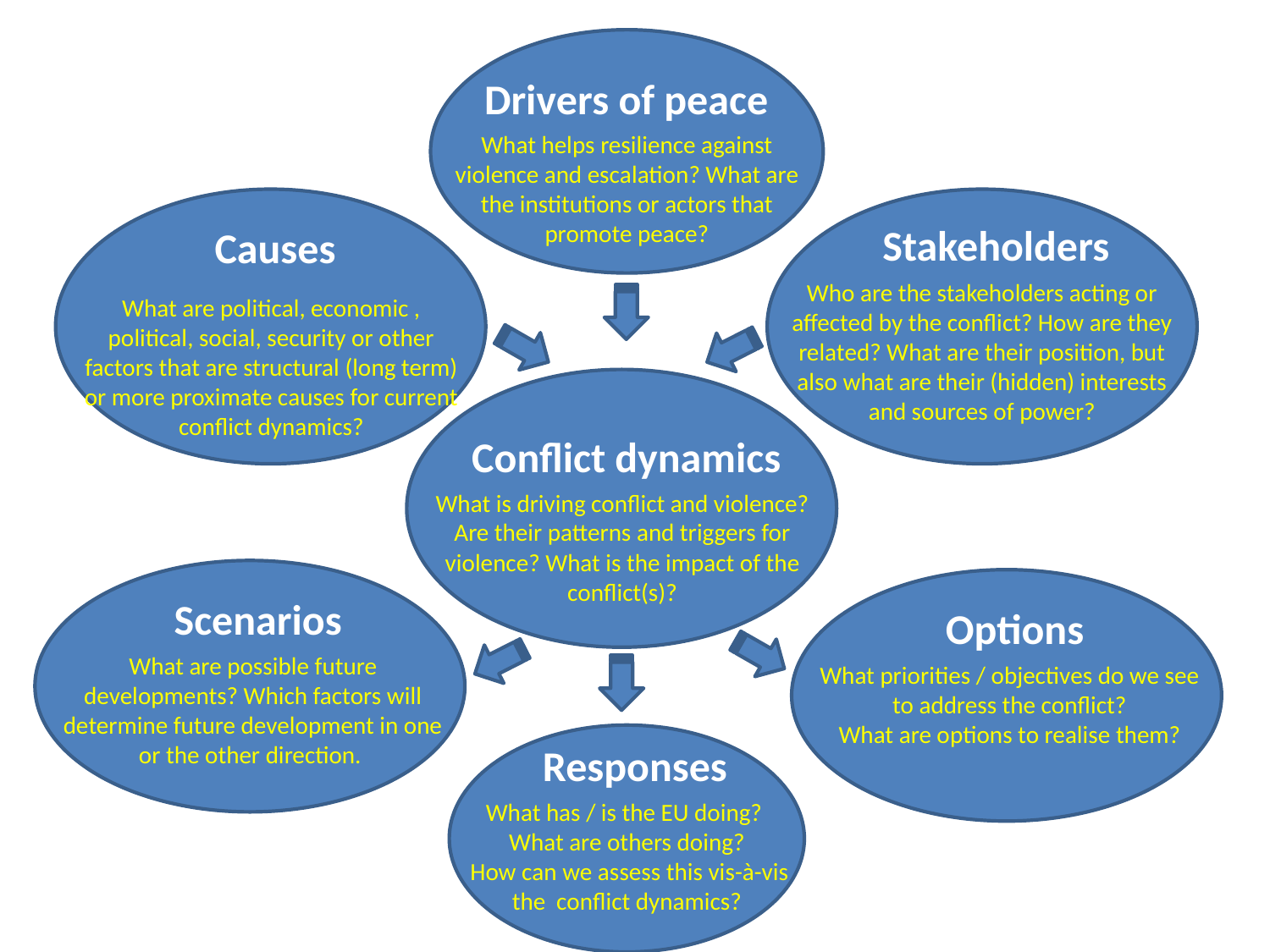

Drivers of peace
What helps resilience against violence and escalation? What are the institutions or actors that promote peace?

Stakeholders
Causes
Who are the stakeholders acting or affected by the conflict? How are they related? What are their position, but also what are their (hidden) interests and sources of power?
What are political, economic , political, social, security or other factors that are structural (long term) or more proximate causes for current conflict dynamics?

Conflict dynamics
What is driving conflict and violence? Are their patterns and triggers for violence? What is the impact of the conflict(s)?

Scenarios
Options

What are possible future developments? Which factors will determine future development in one or the other direction.
What priorities / objectives do we see to address the conflict?
What are options to realise them?

Responses
What has / is the EU doing?
What are others doing?
 How can we assess this vis-à-vis the  conflict dynamics?